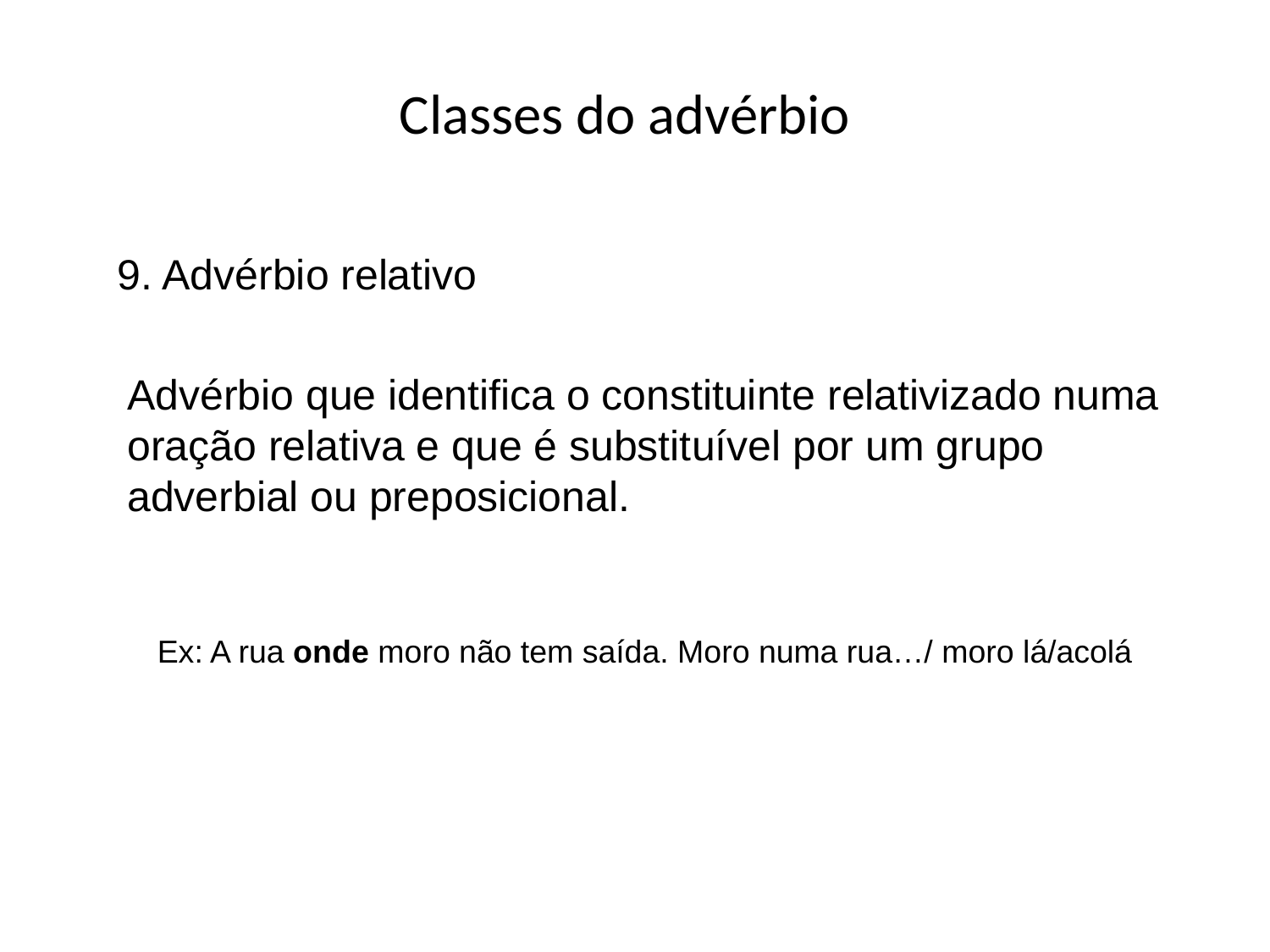

Classes do advérbio
9. Advérbio relativo
Advérbio que identifica o constituinte relativizado numa oração relativa e que é substituível por um grupo adverbial ou preposicional.
Ex: A rua onde moro não tem saída. Moro numa rua…/ moro lá/acolá